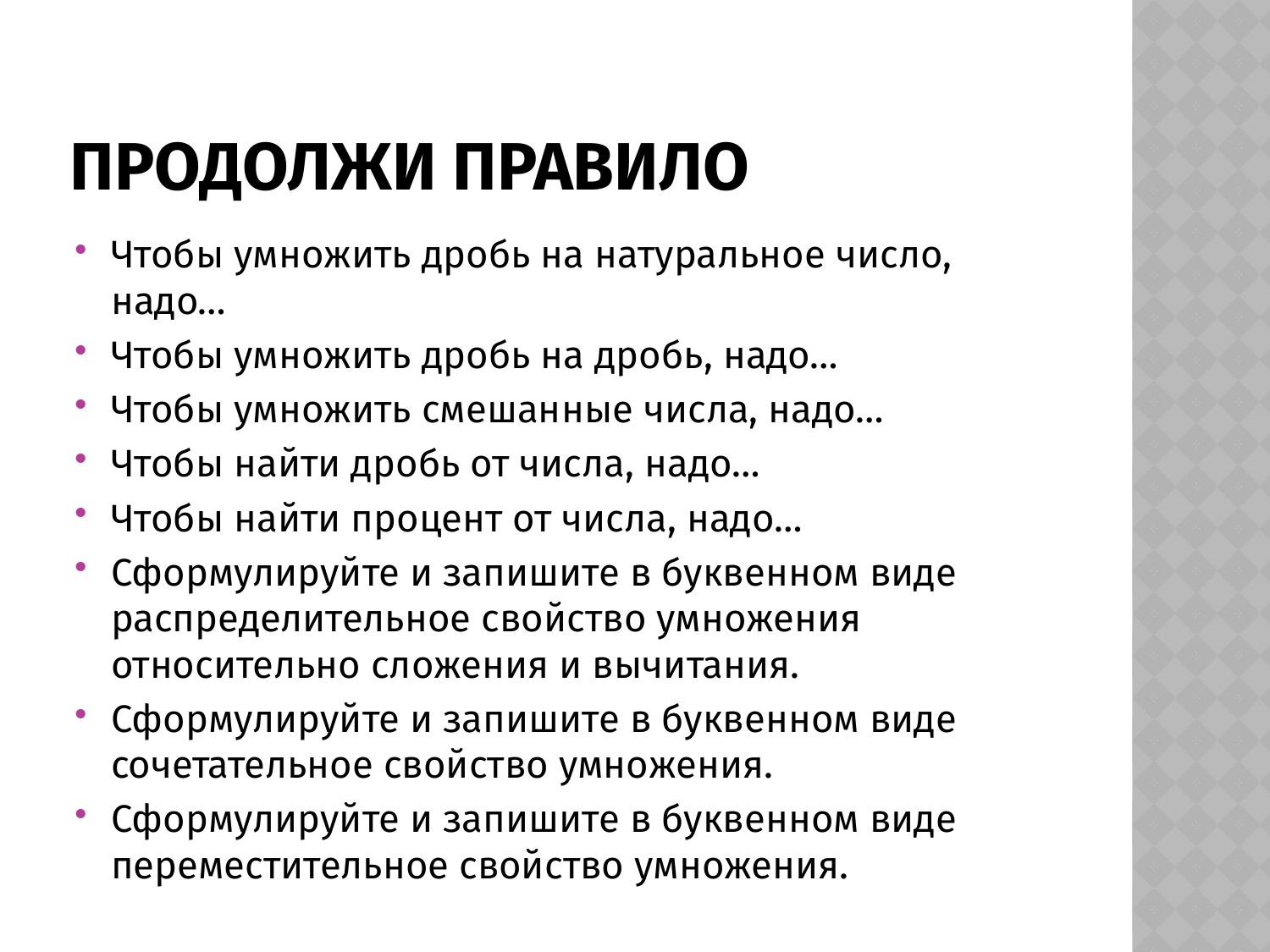

# Продолжи правило
Чтобы умножить дробь на натуральное число, надо…
Чтобы умножить дробь на дробь, надо…
Чтобы умножить смешанные числа, надо…
Чтобы найти дробь от числа, надо…
Чтобы найти процент от числа, надо…
Сформулируйте и запишите в буквенном виде распределительное свойство умножения относительно сложения и вычитания.
Сформулируйте и запишите в буквенном виде сочетательное свойство умножения.
Сформулируйте и запишите в буквенном виде переместительное свойство умножения.